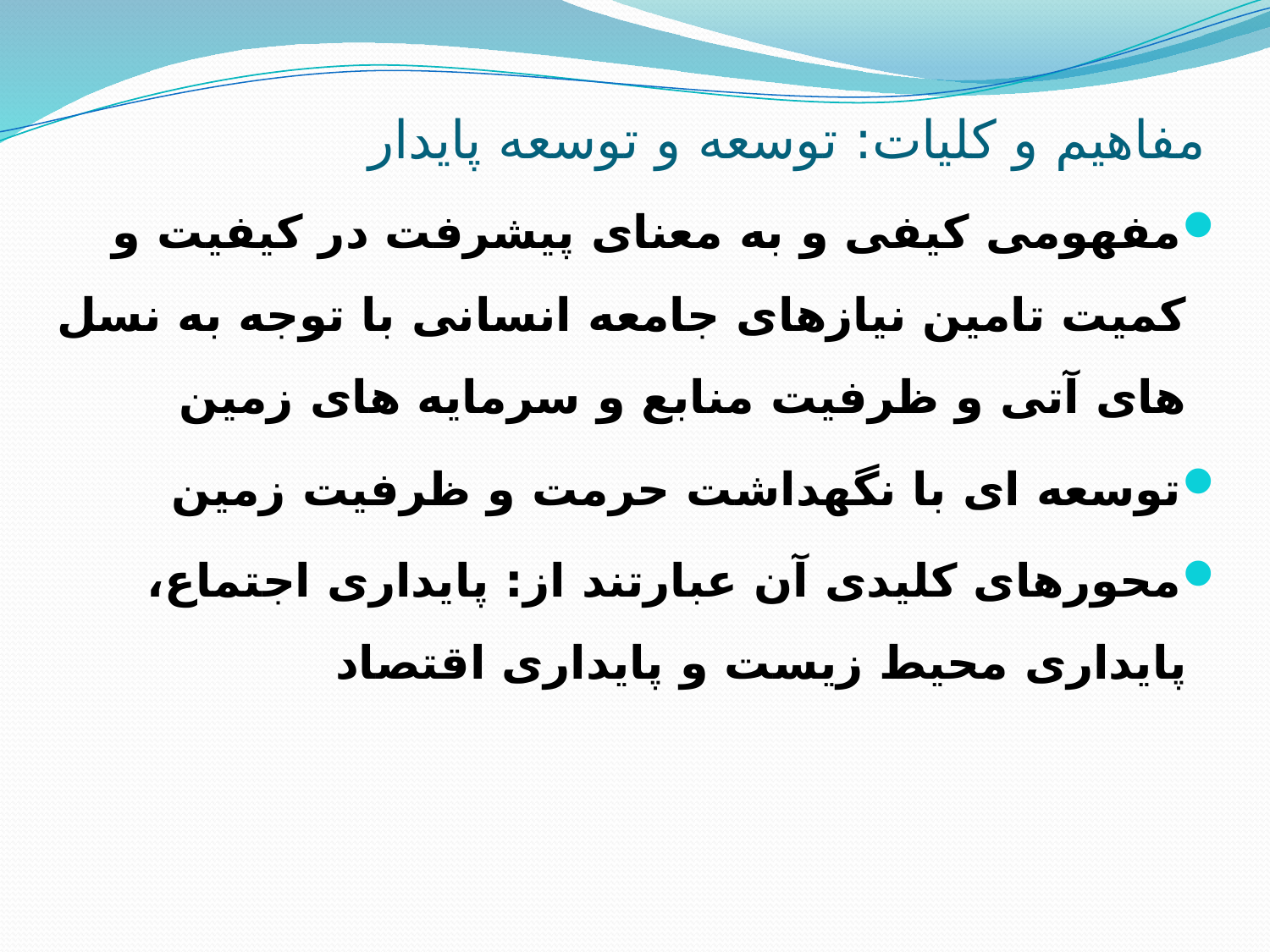

# مفاهیم و کلیات: توسعه و توسعه پایدار
مفهومی کیفی و به معنای پیشرفت در کیفیت و کمیت تامین نیازهای جامعه انسانی با توجه به نسل های آتی و ظرفیت منابع و سرمایه های زمین
توسعه ای با نگهداشت حرمت و ظرفیت زمین
محورهای کلیدی آن عبارتند از: پایداری اجتماع، پایداری محیط زیست و پایداری اقتصاد